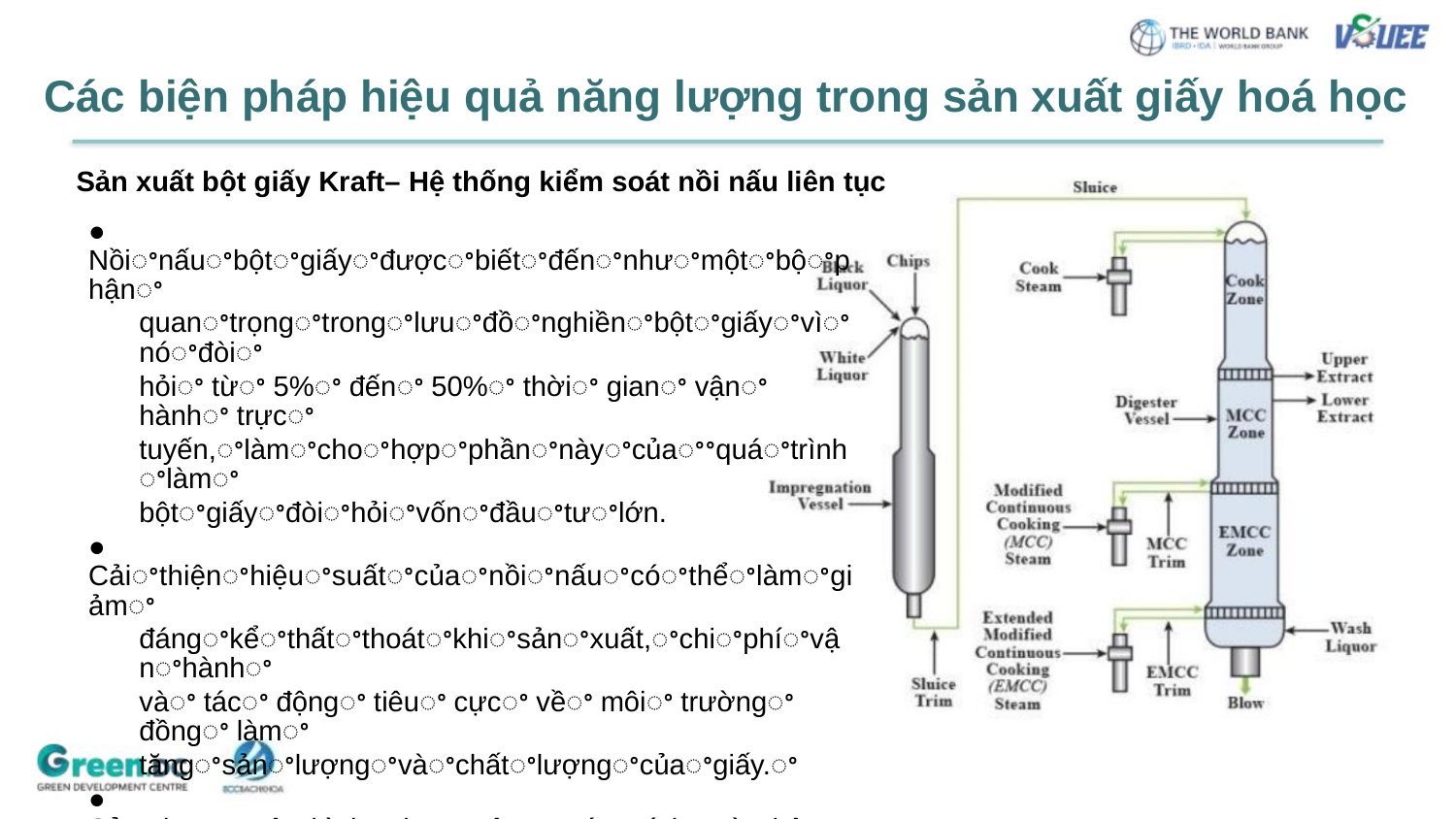

Các biện pháp hiệu quả năng lượng trong sản xuất giấy hoá học
Sản xuất bột giấy Kraft– Hệ thống kiểm soát nồi nấu liên tục
● Nồiꢀnấuꢀbộtꢀgiấyꢀđượcꢀbiếtꢀđếnꢀnhưꢀmộtꢀbộꢀphậnꢀ
quanꢀtrọngꢀtrongꢀlưuꢀđồꢀnghiềnꢀbộtꢀgiấyꢀvìꢀnóꢀđòiꢀ
hỏiꢀ từꢀ 5%ꢀ đếnꢀ 50%ꢀ thờiꢀ gianꢀ vậnꢀ hànhꢀ trựcꢀ
tuyến,ꢀlàmꢀchoꢀhợpꢀphầnꢀnàyꢀcủaꢀꢀquáꢀtrìnhꢀlàmꢀ
bộtꢀgiấyꢀđòiꢀhỏiꢀvốnꢀđầuꢀtưꢀlớn.
● Cảiꢀthiệnꢀhiệuꢀsuấtꢀcủaꢀnồiꢀnấuꢀcóꢀthểꢀlàmꢀgiảmꢀ
đángꢀkểꢀthấtꢀthoátꢀkhiꢀsảnꢀxuất,ꢀchiꢀphíꢀvậnꢀhànhꢀ
vàꢀ tácꢀ độngꢀ tiêuꢀ cựcꢀ vềꢀ môiꢀ trườngꢀ đồngꢀ làmꢀ
tăngꢀsảnꢀlượngꢀvàꢀchấtꢀlượngꢀcủaꢀgiấy.ꢀ
● Sửꢀdụngꢀmôꢀhìnhꢀdựaꢀtrênꢀꢀmáyꢀtínhꢀvàꢀhệꢀthốngꢀ
kiểmꢀ soátꢀ choꢀ nồiꢀ nấuꢀ liênꢀ tụcꢀ cóꢀ thểꢀ điềuꢀ tiếtꢀ
quáꢀtrìnhꢀnghiền,ꢀdoꢀđóꢀgiảmꢀthiểuꢀthờiꢀgianꢀchếtꢀ
máyꢀgâyꢀraꢀbởiꢀcácꢀvấnꢀđềꢀcủaꢀnồiꢀnấuꢀvàꢀtạoꢀꢀ
thuậnꢀlợiꢀchoꢀsảnꢀxuấtꢀbộtꢀgiấyꢀvàꢀvậnꢀhànhꢀliênꢀ
tục.